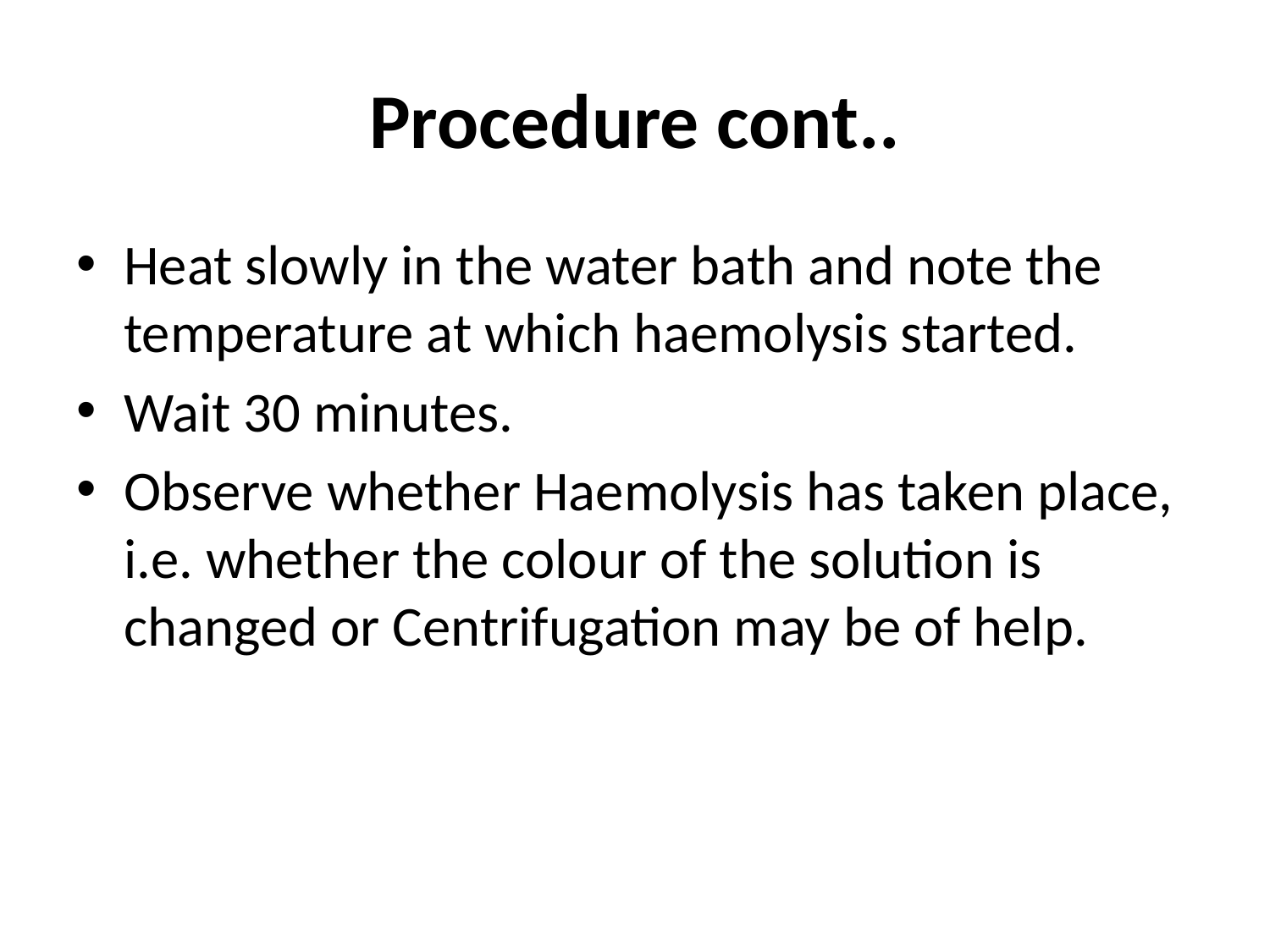

# Procedure cont..
Heat slowly in the water bath and note the temperature at which haemolysis started.
Wait 30 minutes.
Observe whether Haemolysis has taken place, i.e. whether the colour of the solution is changed or Centrifugation may be of help.